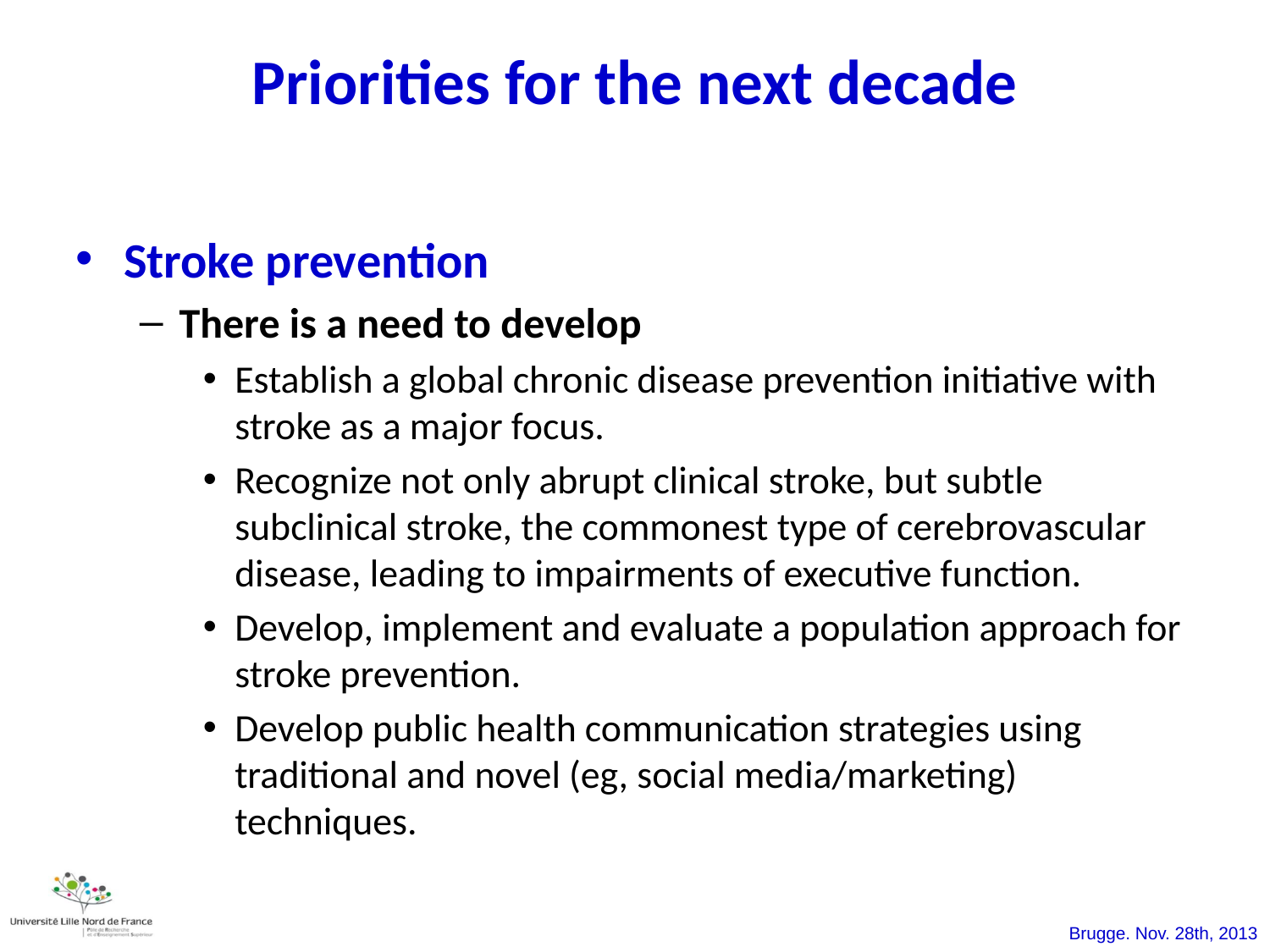

Priorities for the next decade
Stroke prevention
There is a need to develop
Establish a global chronic disease prevention initiative with stroke as a major focus.
Recognize not only abrupt clinical stroke, but subtle subclinical stroke, the commonest type of cerebrovascular disease, leading to impairments of executive function.
Develop, implement and evaluate a population approach for stroke prevention.
Develop public health communication strategies using traditional and novel (eg, social media/marketing) techniques.